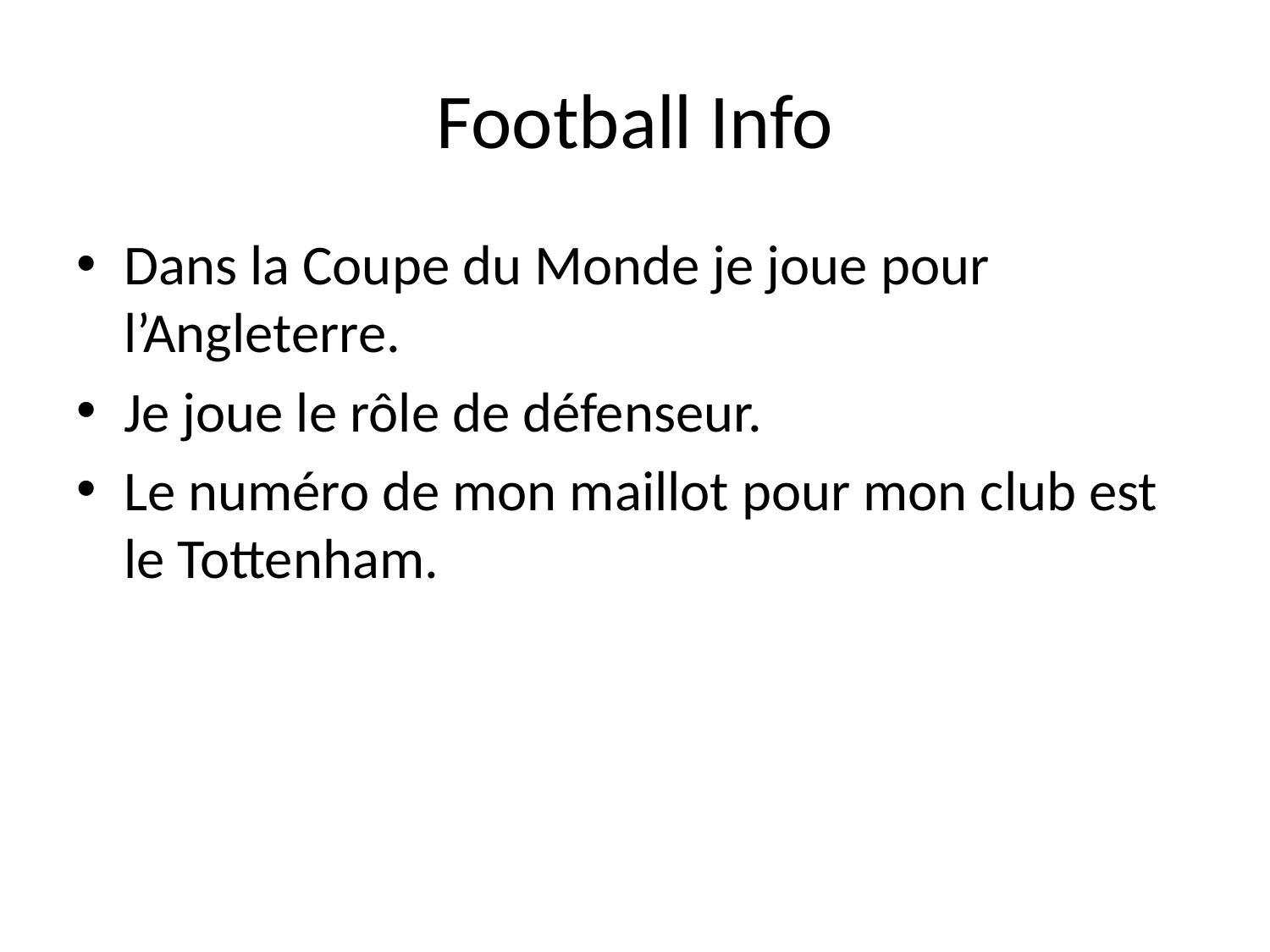

# Football Info
Dans la Coupe du Monde je joue pour l’Angleterre.
Je joue le rôle de défenseur.
Le numéro de mon maillot pour mon club est le Tottenham.